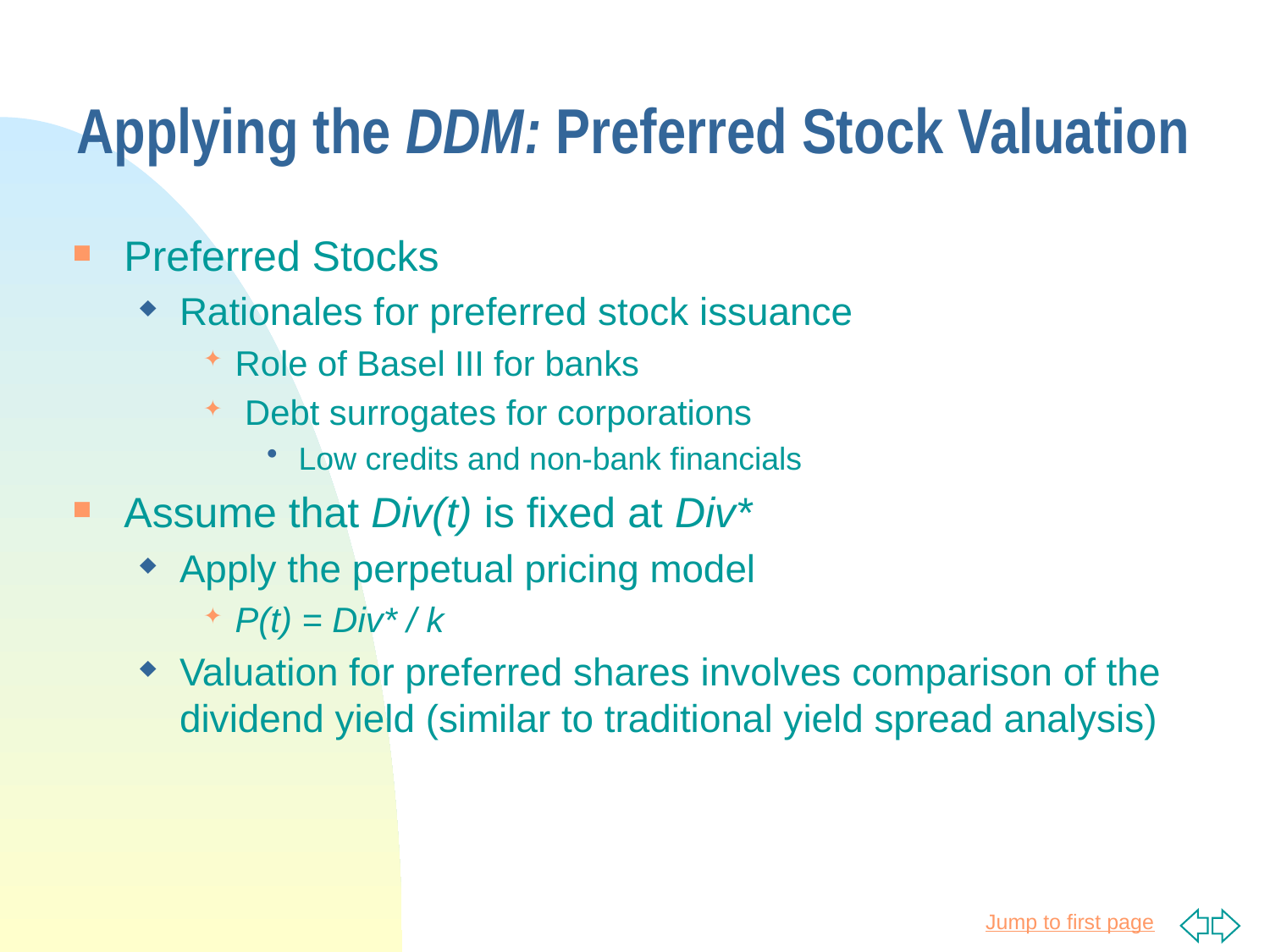

# Applying the DDM: Preferred Stock Valuation
Preferred Stocks
Rationales for preferred stock issuance
Role of Basel III for banks
 Debt surrogates for corporations
Low credits and non-bank financials
Assume that Div(t) is fixed at Div*
Apply the perpetual pricing model
P(t) = Div* / k
Valuation for preferred shares involves comparison of the dividend yield (similar to traditional yield spread analysis)